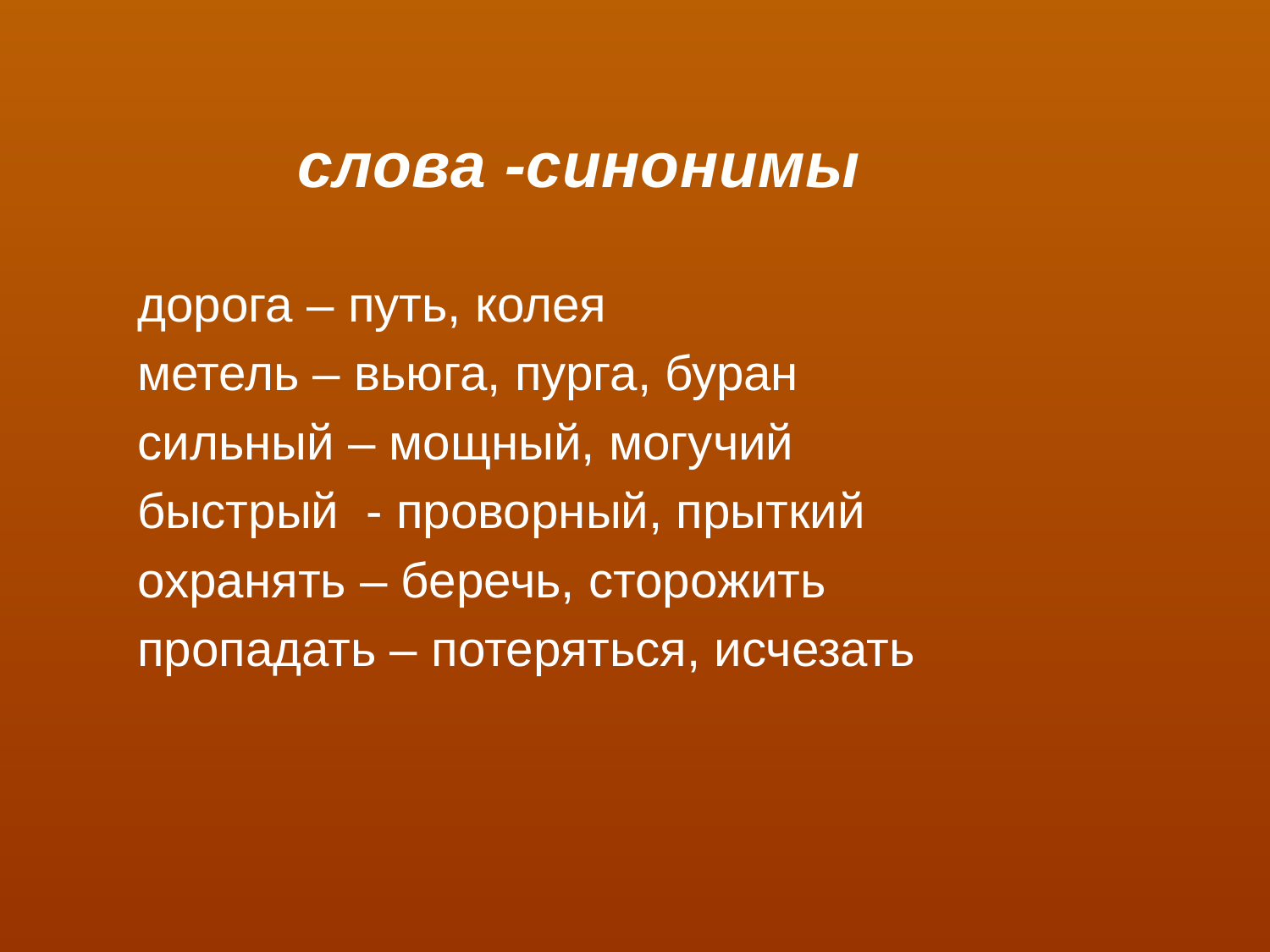

# слова -синонимы
дорога – путь, колея
метель – вьюга, пурга, буран
сильный – мощный, могучий
быстрый  - проворный, прыткий
охранять – беречь, сторожить
пропадать – потеряться, исчезать